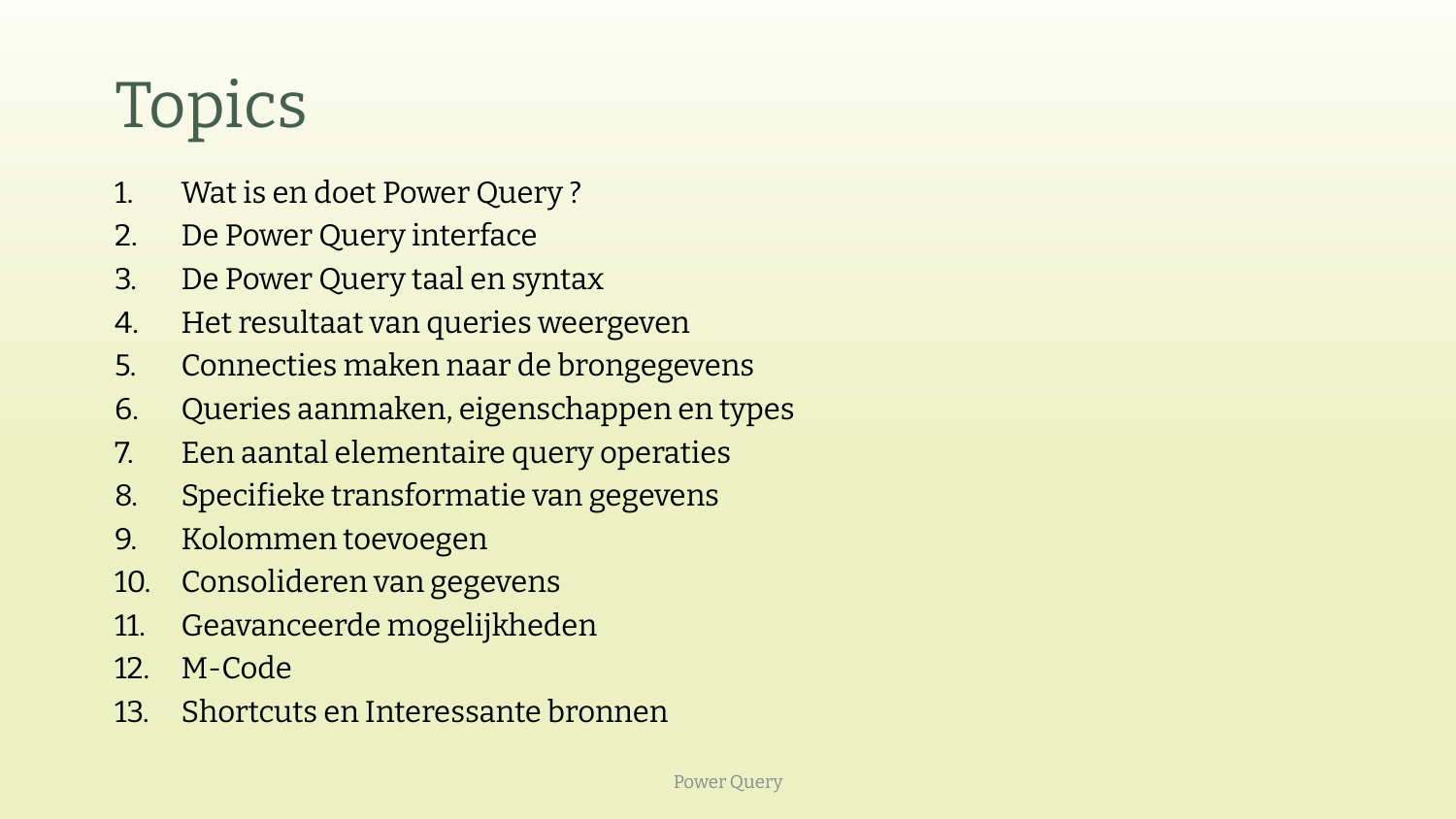

# Topics
Wat is en doet Power Query ?
De Power Query interface
De Power Query taal en syntax
Het resultaat van queries weergeven
Connecties maken naar de brongegevens
Queries aanmaken, eigenschappen en types
Een aantal elementaire query operaties
Specifieke transformatie van gegevens
Kolommen toevoegen
Consolideren van gegevens
Geavanceerde mogelijkheden
M-Code
Shortcuts en Interessante bronnen
Power Query